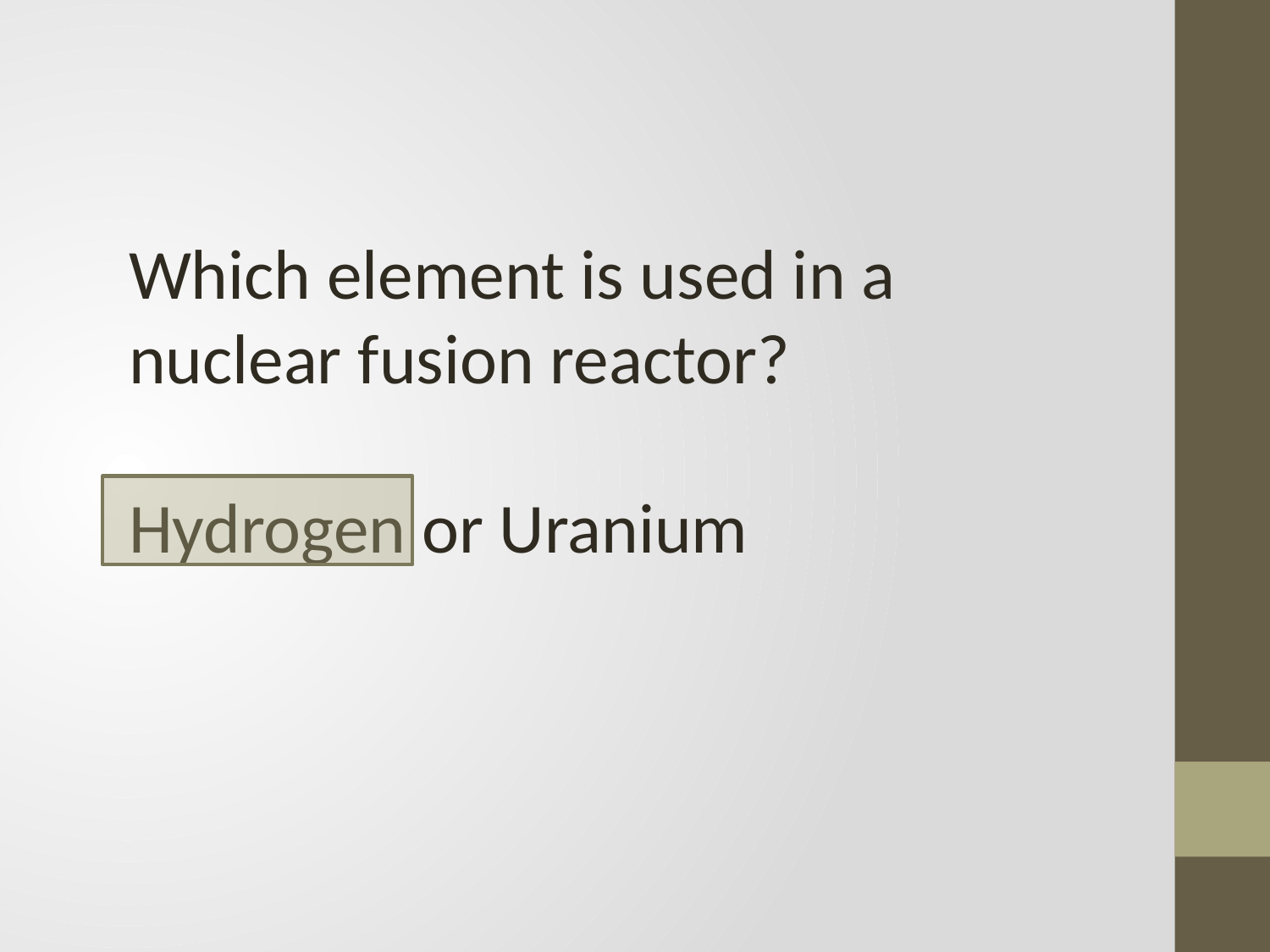

Which element is used in a nuclear fusion reactor?

Hydrogen or Uranium